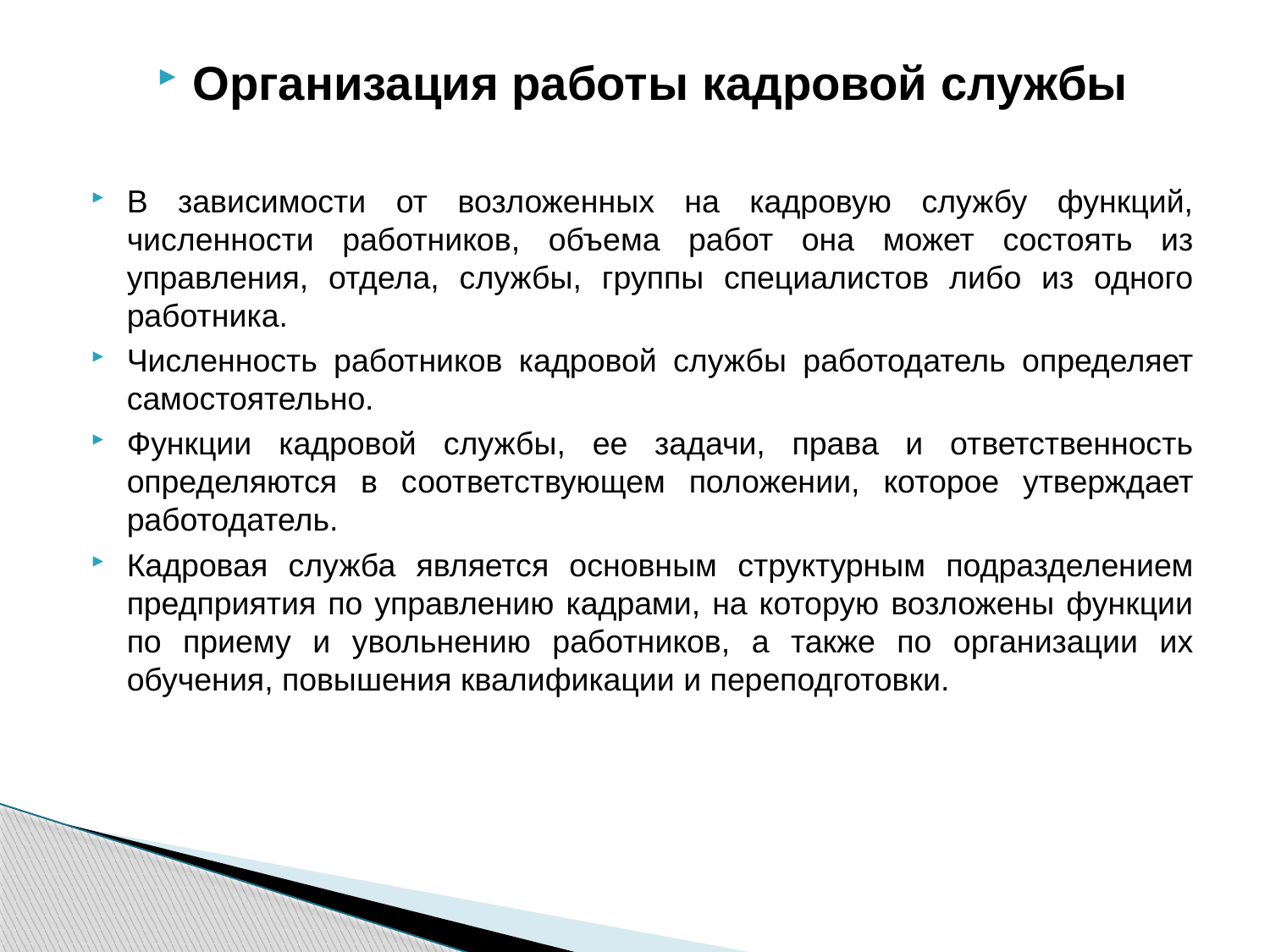

Организация работы кадровой службы

В зависимости от возложенных на кадровую службу функций, численности работников, объема работ она может состоять из управления, отдела, службы, группы специалистов либо из одного работника.
Численность работников кадровой службы работодатель определяет самостоятельно.
Функции кадровой службы, ее задачи, права и ответственность определяются в соответствующем положении, которое утверждает работодатель.
Кадровая служба является основным структурным подразделением предприятия по управлению кадрами, на которую возложены функции по приему и увольнению работников, а также по организации их обучения, повышения квалификации и переподготовки.